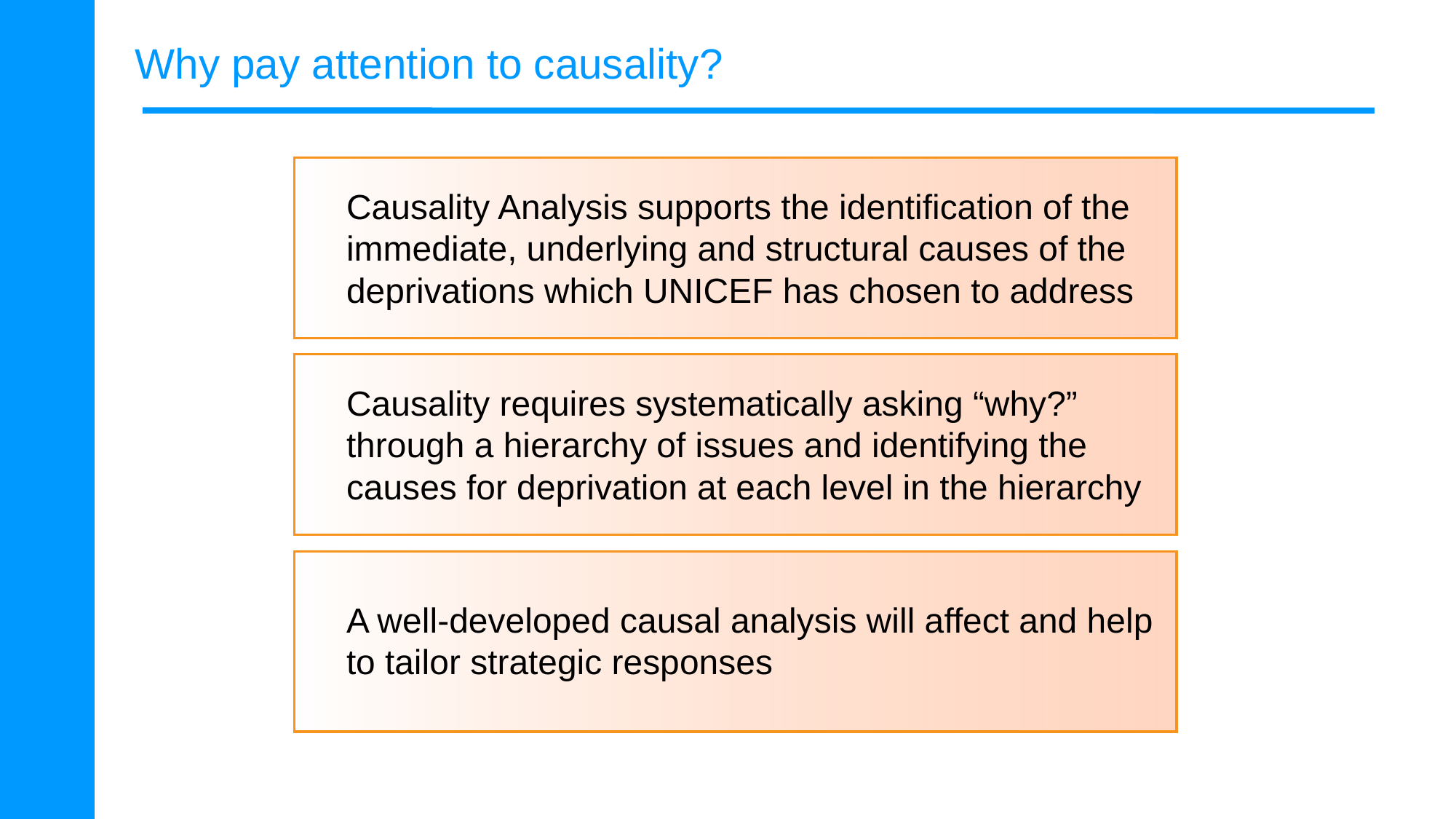

# Why pay attention to causality?
Causality Analysis supports the identification of the immediate, underlying and structural causes of the deprivations which UNICEF has chosen to address

Causality requires systematically asking “why?” through a hierarchy of issues and identifying the causes for deprivation at each level in the hierarchy

A well-developed causal analysis will affect and help to tailor strategic responses